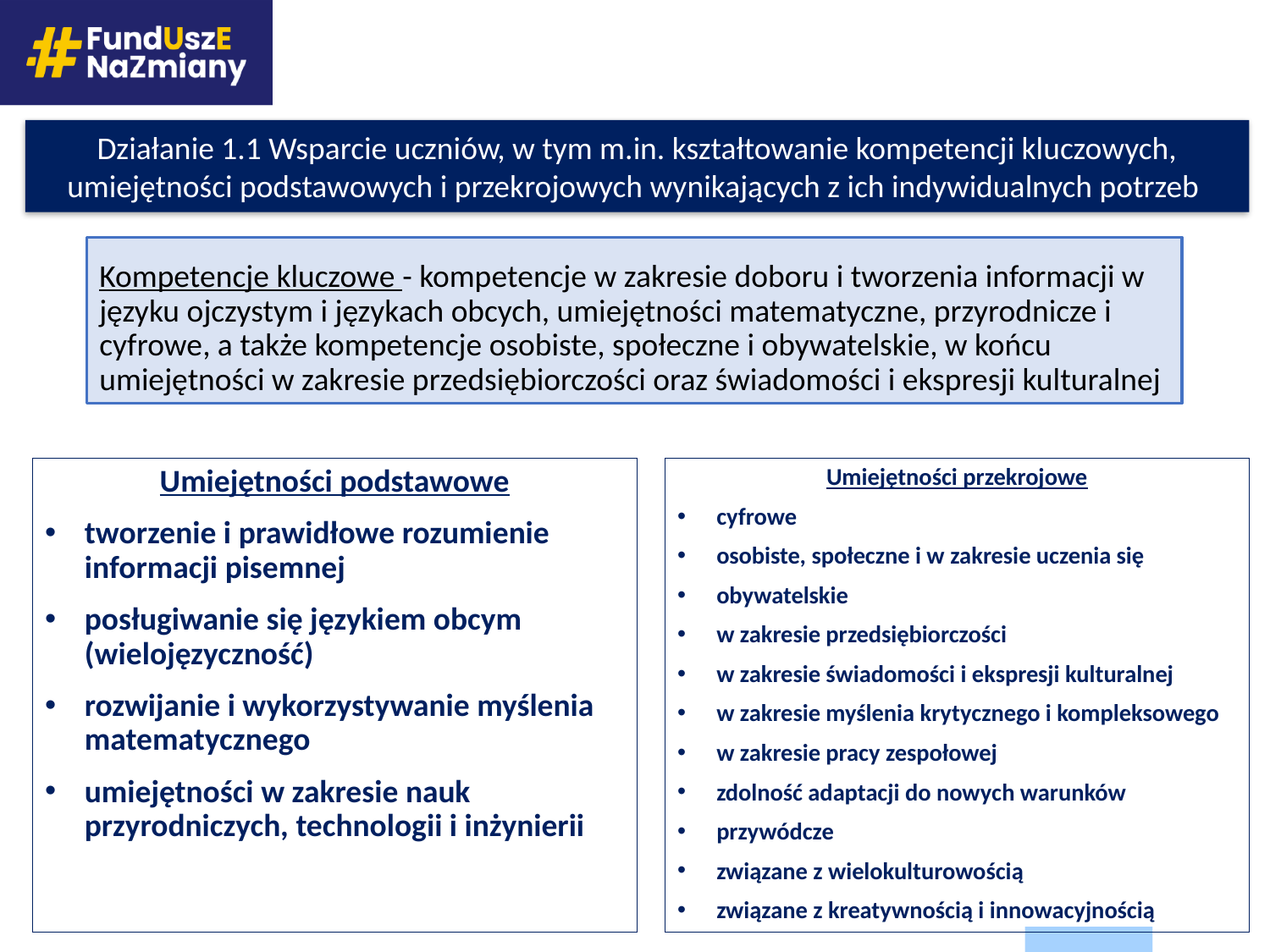

Działanie 1.1 Wsparcie uczniów, w tym m.in. kształtowanie kompetencji kluczowych, umiejętności podstawowych i przekrojowych wynikających z ich indywidualnych potrzeb
# Kompetencje kluczowe - kompetencje w zakresie doboru i tworzenia informacji w języku ojczystym i językach obcych, umiejętności matematyczne, przyrodnicze i cyfrowe, a także kompetencje osobiste, społeczne i obywatelskie, w końcu umiejętności w zakresie przedsiębiorczości oraz świadomości i ekspresji kulturalnej
Umiejętności podstawowe
tworzenie i prawidłowe rozumienie informacji pisemnej
posługiwanie się językiem obcym (wielojęzyczność)
rozwijanie i wykorzystywanie myślenia matematycznego
umiejętności w zakresie nauk przyrodniczych, technologii i inżynierii

Umiejętności przekrojowe
cyfrowe
osobiste, społeczne i w zakresie uczenia się
obywatelskie
w zakresie przedsiębiorczości
w zakresie świadomości i ekspresji kulturalnej
w zakresie myślenia krytycznego i kompleksowego
w zakresie pracy zespołowej
zdolność adaptacji do nowych warunków
przywódcze
związane z wielokulturowością
związane z kreatywnością i innowacyjnością